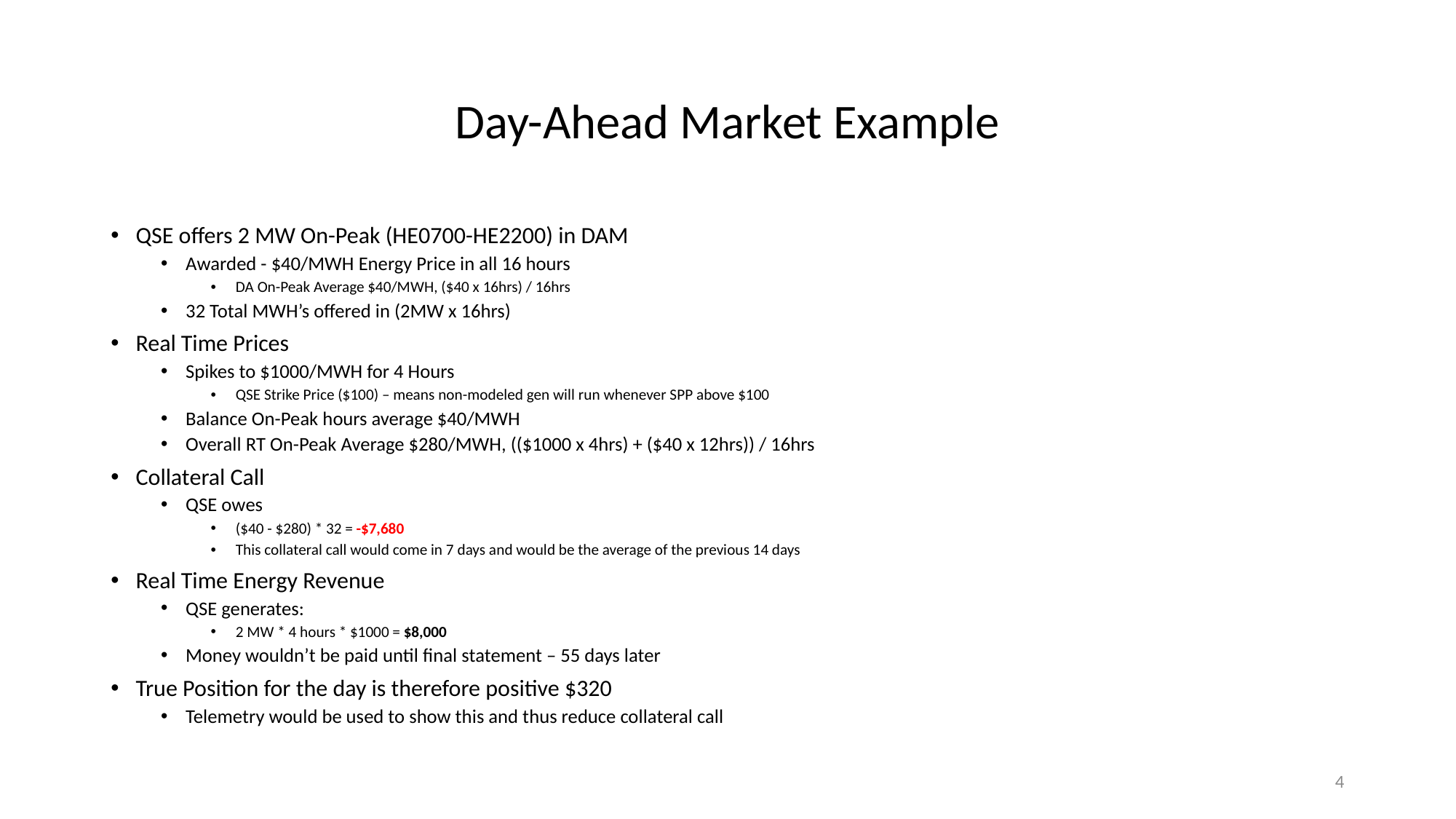

# Day-Ahead Market Example
QSE offers 2 MW On-Peak (HE0700-HE2200) in DAM
Awarded - $40/MWH Energy Price in all 16 hours
DA On-Peak Average $40/MWH, ($40 x 16hrs) / 16hrs
32 Total MWH’s offered in (2MW x 16hrs)
Real Time Prices
Spikes to $1000/MWH for 4 Hours
QSE Strike Price ($100) – means non-modeled gen will run whenever SPP above $100
Balance On-Peak hours average $40/MWH
Overall RT On-Peak Average $280/MWH, (($1000 x 4hrs) + ($40 x 12hrs)) / 16hrs
Collateral Call
QSE owes
($40 - $280) * 32 = -$7,680
This collateral call would come in 7 days and would be the average of the previous 14 days
Real Time Energy Revenue
QSE generates:
2 MW * 4 hours * $1000 = $8,000
Money wouldn’t be paid until final statement – 55 days later
True Position for the day is therefore positive $320
Telemetry would be used to show this and thus reduce collateral call

4